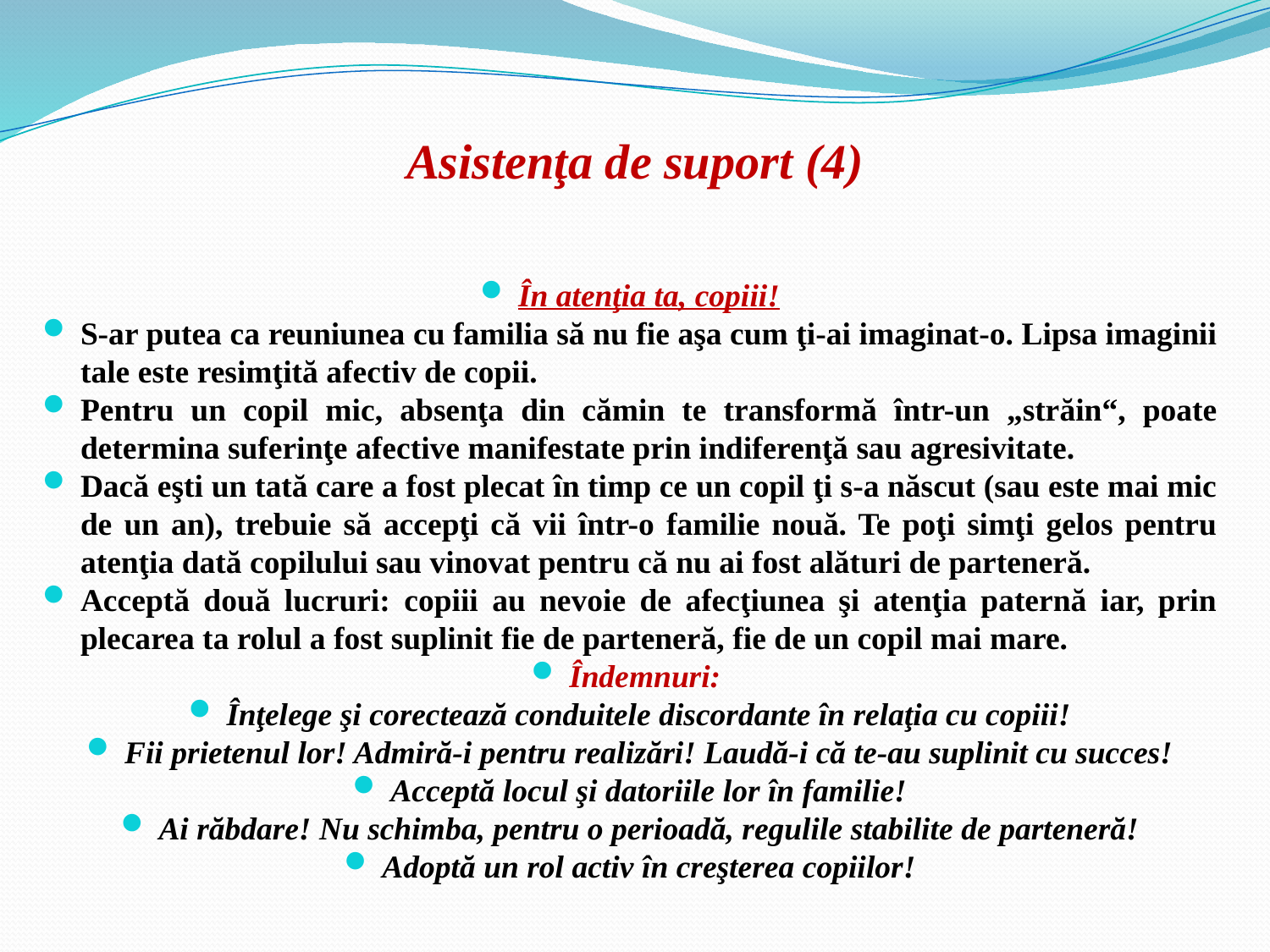

# Asistenţa de suport (4)
În atenţia ta, copiii!
S-ar putea ca reuniunea cu familia să nu fie aşa cum ţi-ai imaginat-o. Lipsa imaginii tale este resimţită afectiv de copii.
Pentru un copil mic, absenţa din cămin te transformă într-un „străin“, poate determina suferinţe afective manifestate prin indiferenţă sau agresivitate.
Dacă eşti un tată care a fost plecat în timp ce un copil ţi s-a născut (sau este mai mic de un an), trebuie să accepţi că vii într-o familie nouă. Te poţi simţi gelos pentru atenţia dată copilului sau vinovat pentru că nu ai fost alături de parteneră.
Acceptă două lucruri: copiii au nevoie de afecţiunea şi atenţia paternă iar, prin plecarea ta rolul a fost suplinit fie de parteneră, fie de un copil mai mare.
Îndemnuri:
Înţelege şi corectează conduitele discordante în relaţia cu copiii!
Fii prietenul lor! Admiră-i pentru realizări! Laudă-i că te-au suplinit cu succes!
Acceptă locul şi datoriile lor în familie!
Ai răbdare! Nu schimba, pentru o perioadă, regulile stabilite de parteneră!
Adoptă un rol activ în creşterea copiilor!